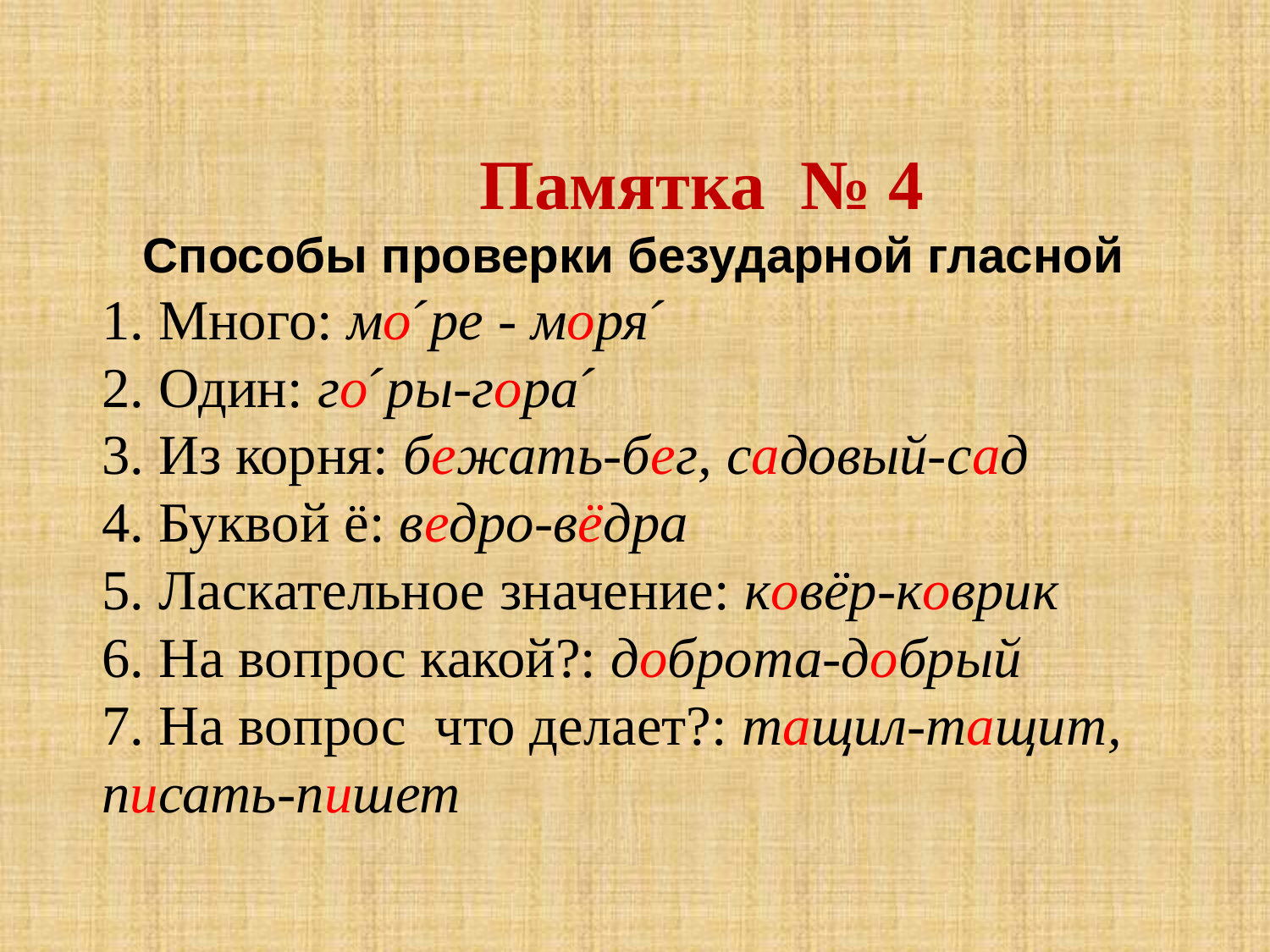

Памятка  № 4
   Способы проверки безударной гласной
1. Много: моˊре - моряˊ
2. Один: гоˊры-гораˊ
3. Из корня: бежать-бег, садовый-сад
4. Буквой ё: ведро-вёдра
5. Ласкательное значение: ковёр-коврик
6. На вопрос какой?: доброта-добрый
7. На вопрос  что делает?: тащил-тащит, писать-пишет